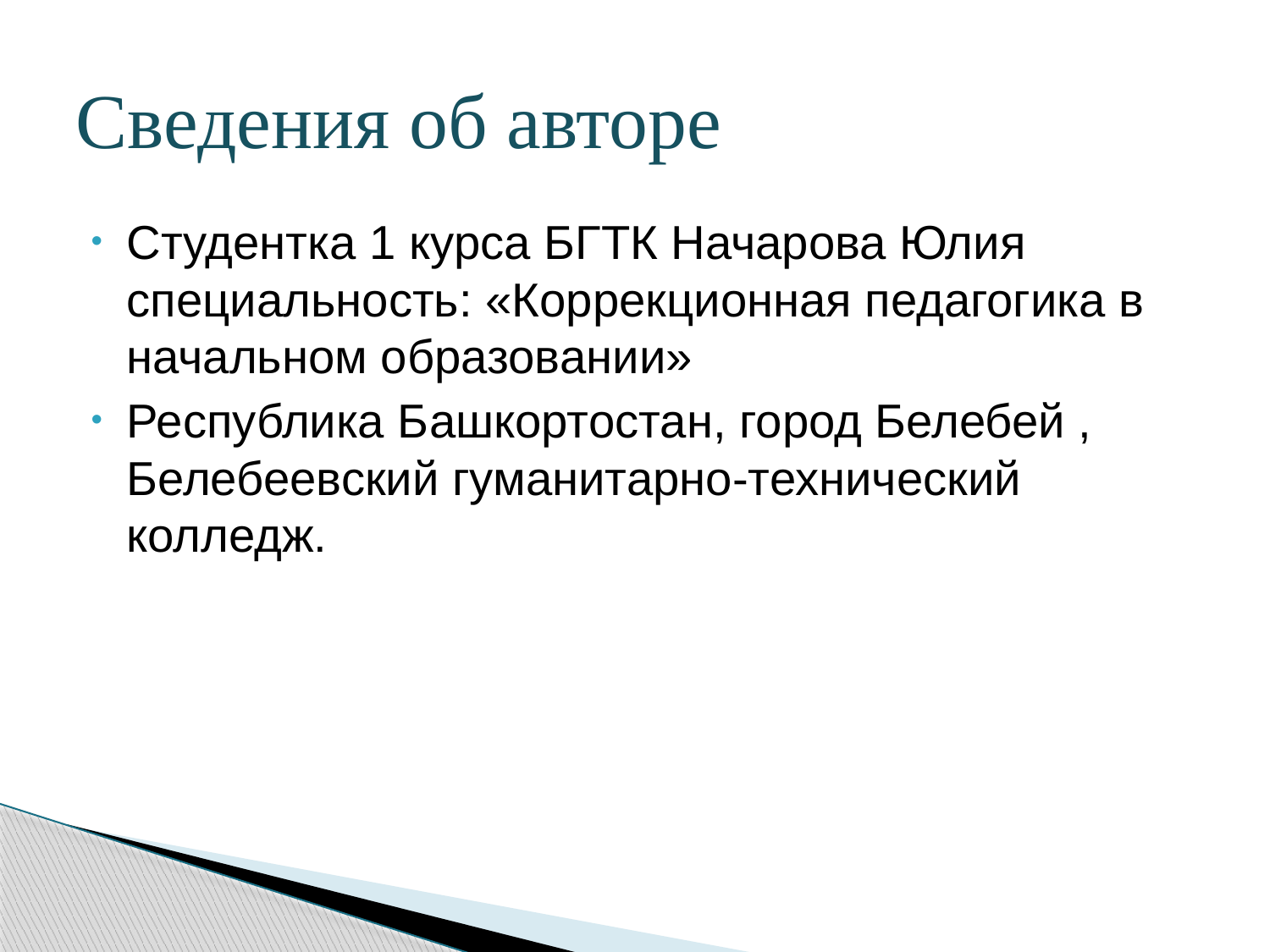

# Сведения об авторе
Студентка 1 курса БГТК Начарова Юлия специальность: «Коррекционная педагогика в начальном образовании»
Республика Башкортостан, город Белебей , Белебеевский гуманитарно-технический колледж.